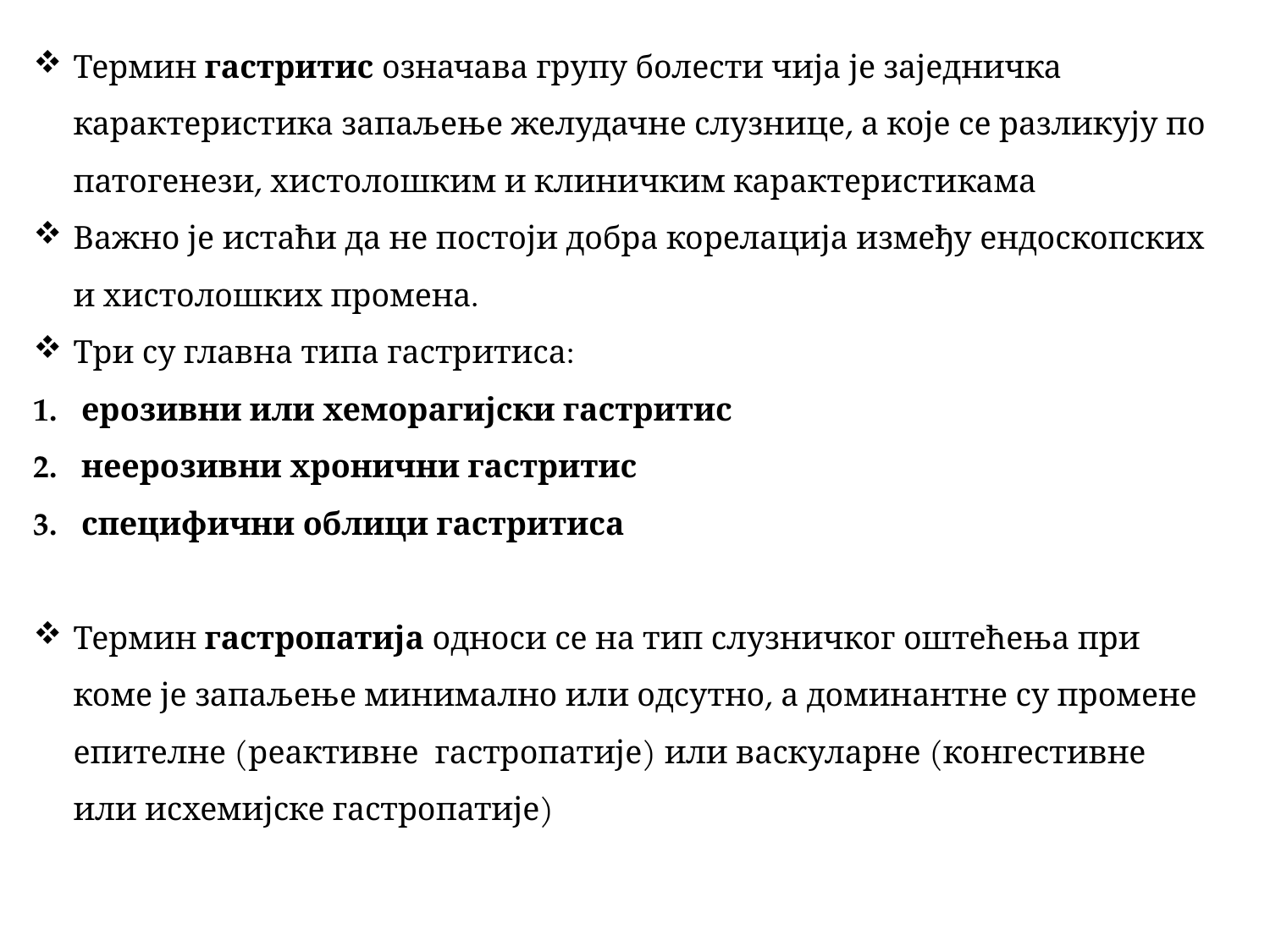

Термин гастритис означава групу болести чија је заједничка карактеристика запаљење желудачне слузнице, а које се разликују по патогенези, хистолошким и клиничким карактеристикама
Важно је истаћи да не постоји добра корелација између ендоскопских и хистолошких промена.
Три су главна типа гастритиса:
ерозивни или хеморагијски гастритис
неерозивни хронични гастритис
специфични облици гастритиса

Термин гастропатија односи се на тип слузничког оштећења при коме је запаљење минимално или одсутно, а доминантне су промене епителне (реактивне  гастропатије) или васкуларне (конгестивне или исхемијске гастропатије)